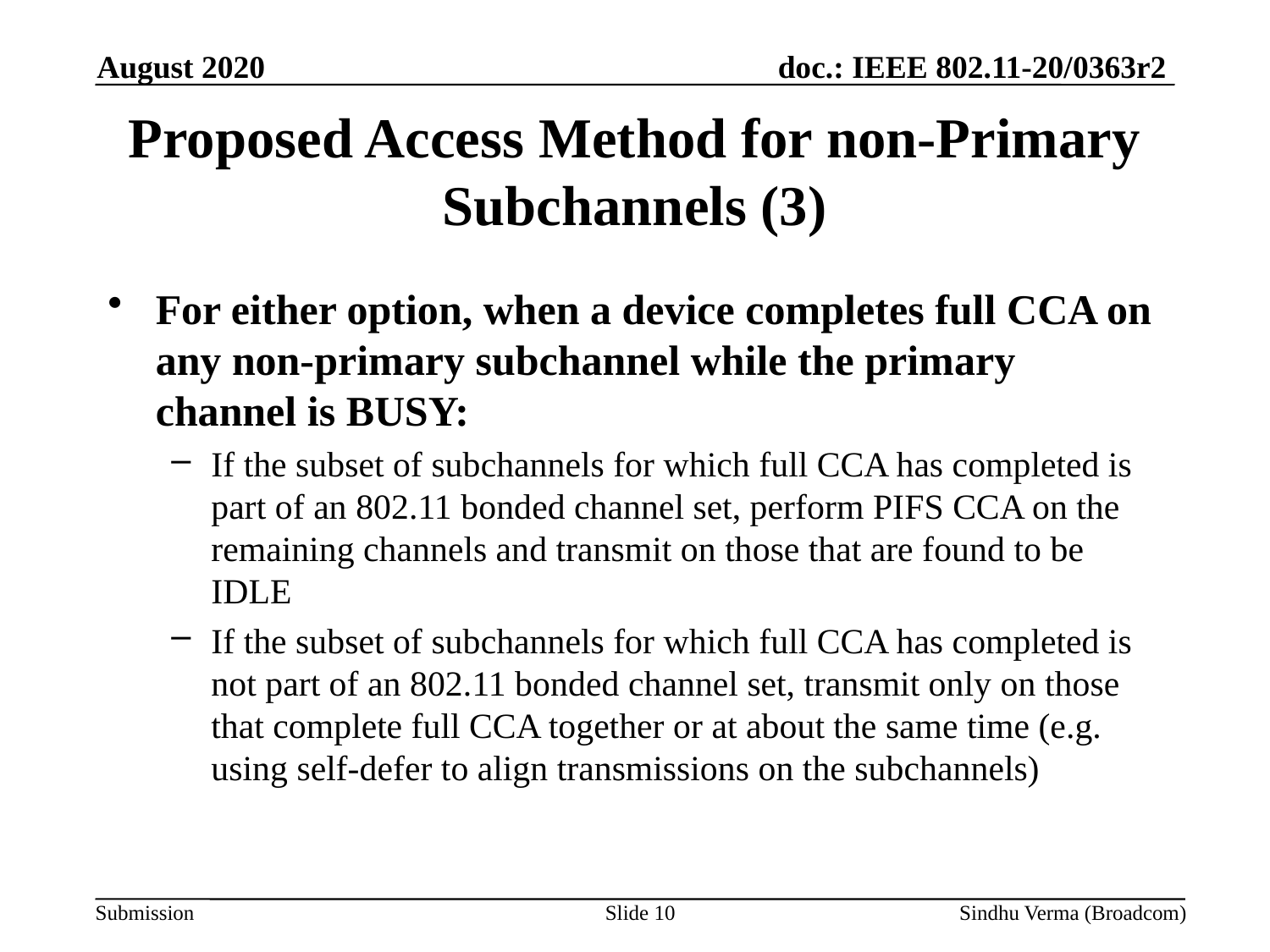

August 2020
# Proposed Access Method for non-Primary Subchannels (3)
For either option, when a device completes full CCA on any non-primary subchannel while the primary channel is BUSY:
If the subset of subchannels for which full CCA has completed is part of an 802.11 bonded channel set, perform PIFS CCA on the remaining channels and transmit on those that are found to be IDLE
If the subset of subchannels for which full CCA has completed is not part of an 802.11 bonded channel set, transmit only on those that complete full CCA together or at about the same time (e.g. using self-defer to align transmissions on the subchannels)
Slide 10
Sindhu Verma (Broadcom)